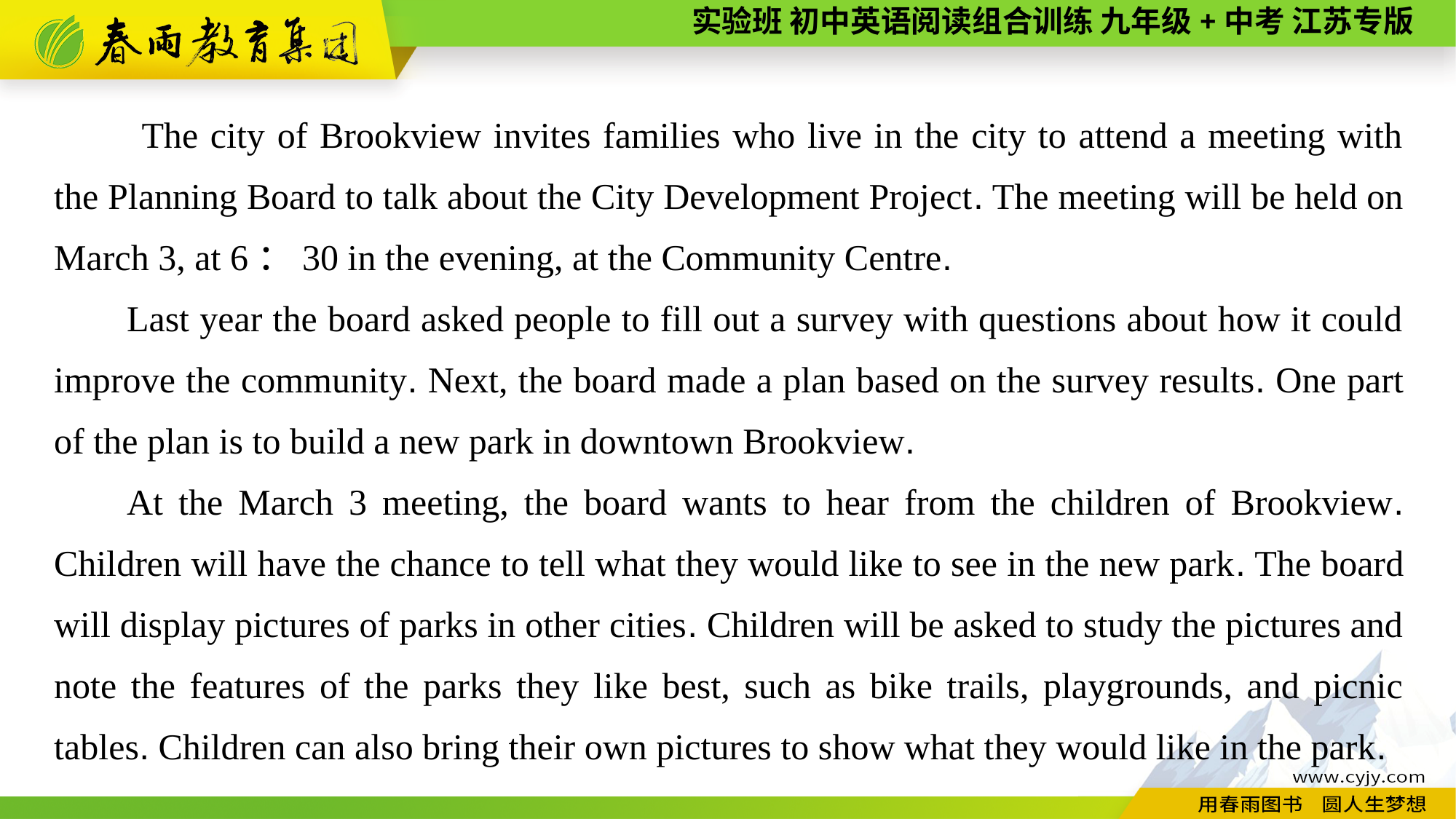

The city of Brookview invites families who live in the city to attend a meeting with the Planning Board to talk about the City Development Project. The meeting will be held on March 3, at 6：30 in the evening, at the Community Centre.
Last year the board asked people to fill out a survey with questions about how it could improve the community. Next, the board made a plan based on the survey results. One part of the plan is to build a new park in downtown Brookview.
At the March 3 meeting, the board wants to hear from the children of Brookview. Children will have the chance to tell what they would like to see in the new park. The board will display pictures of parks in other cities. Children will be asked to study the pictures and note the features of the parks they like best, such as bike trails, playgrounds, and picnic tables. Children can also bring their own pictures to show what they would like in the park.